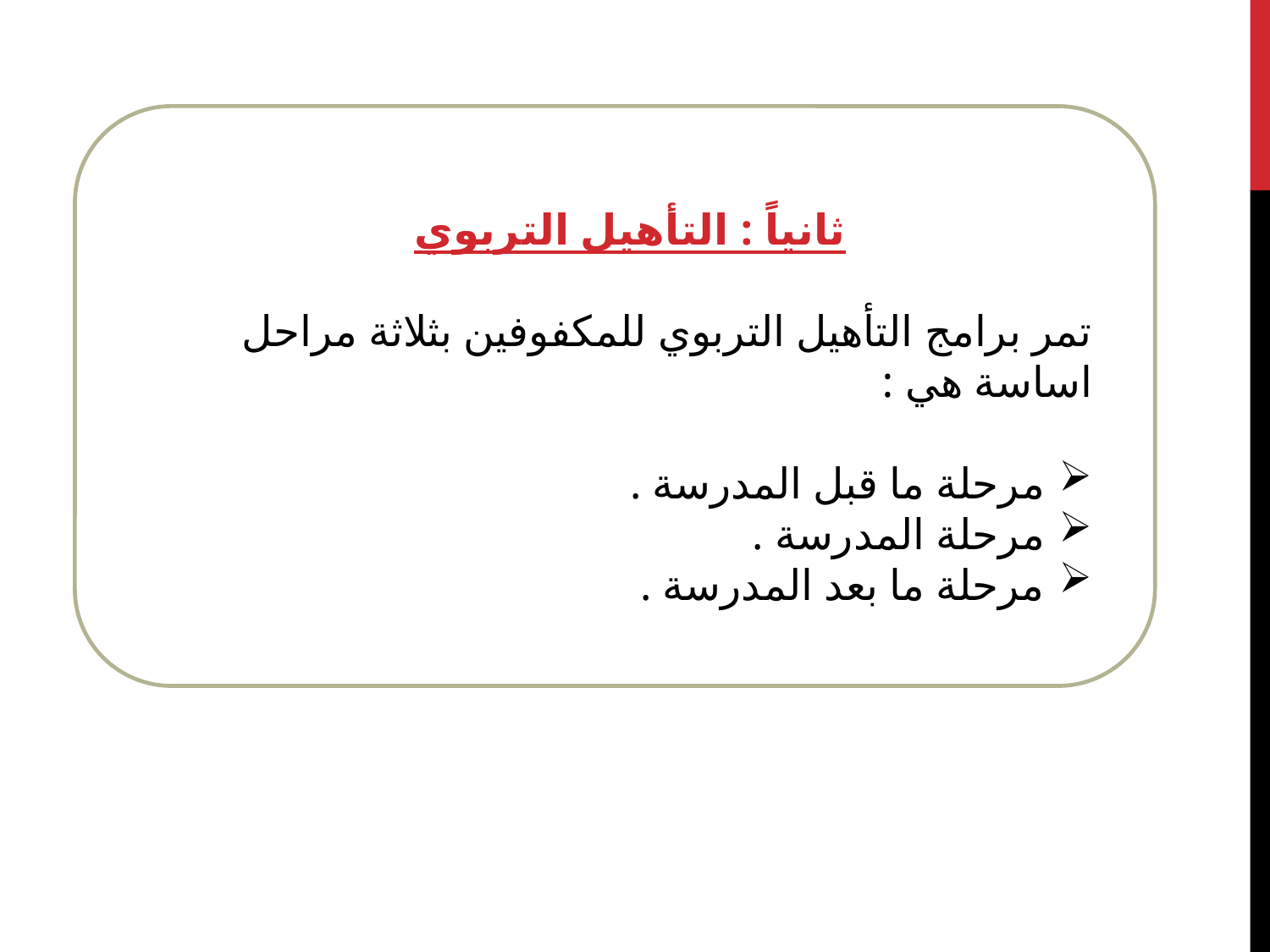

ثانياً : التأهيل التربوي

تمر برامج التأهيل التربوي للمكفوفين بثلاثة مراحل اساسة هي :

مرحلة ما قبل المدرسة .
مرحلة المدرسة .
مرحلة ما بعد المدرسة .